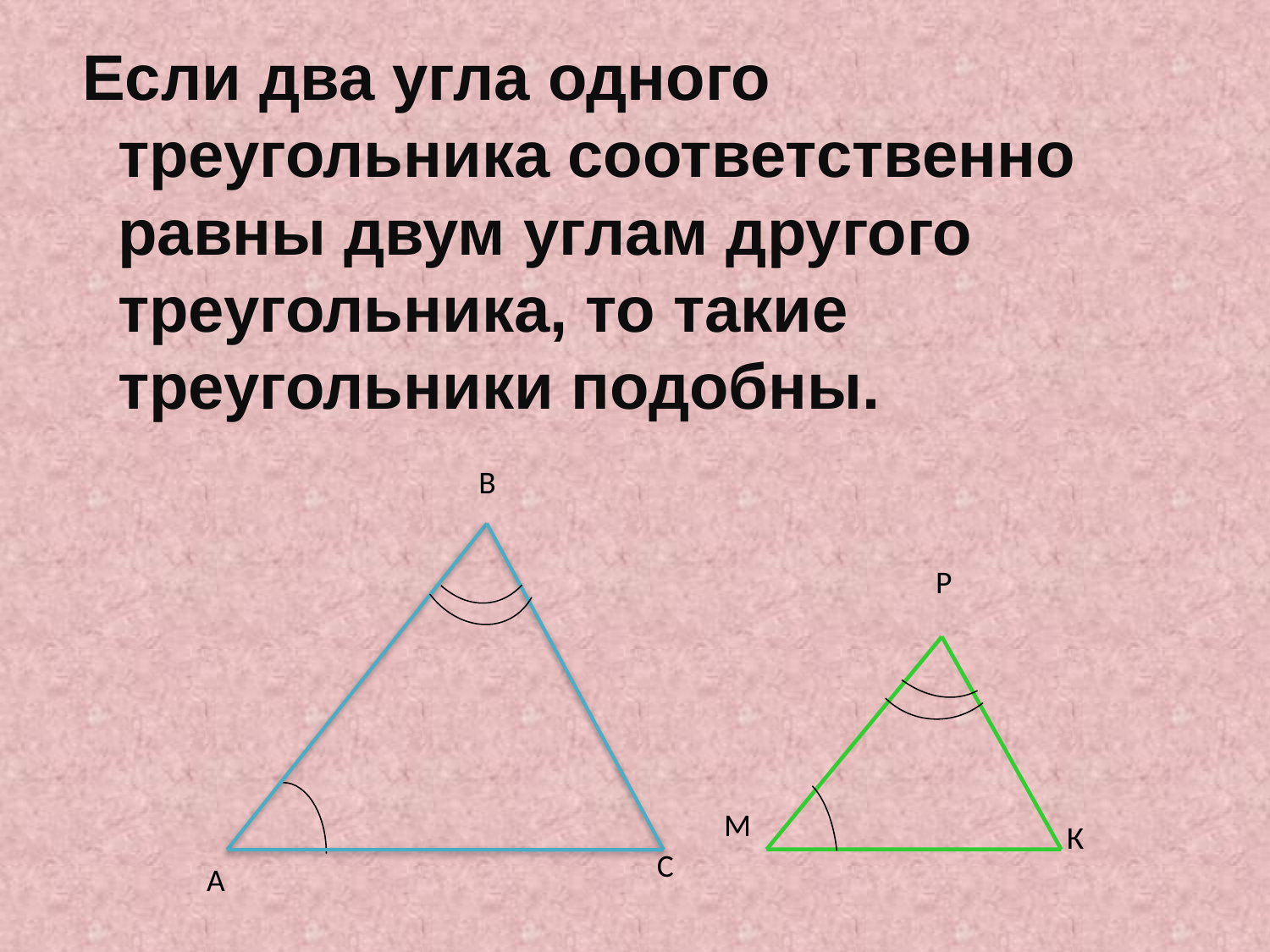

Если два угла одного треугольника соответственно равны двум углам другого треугольника, то такие треугольники подобны.

B

C
A
Р

М
К